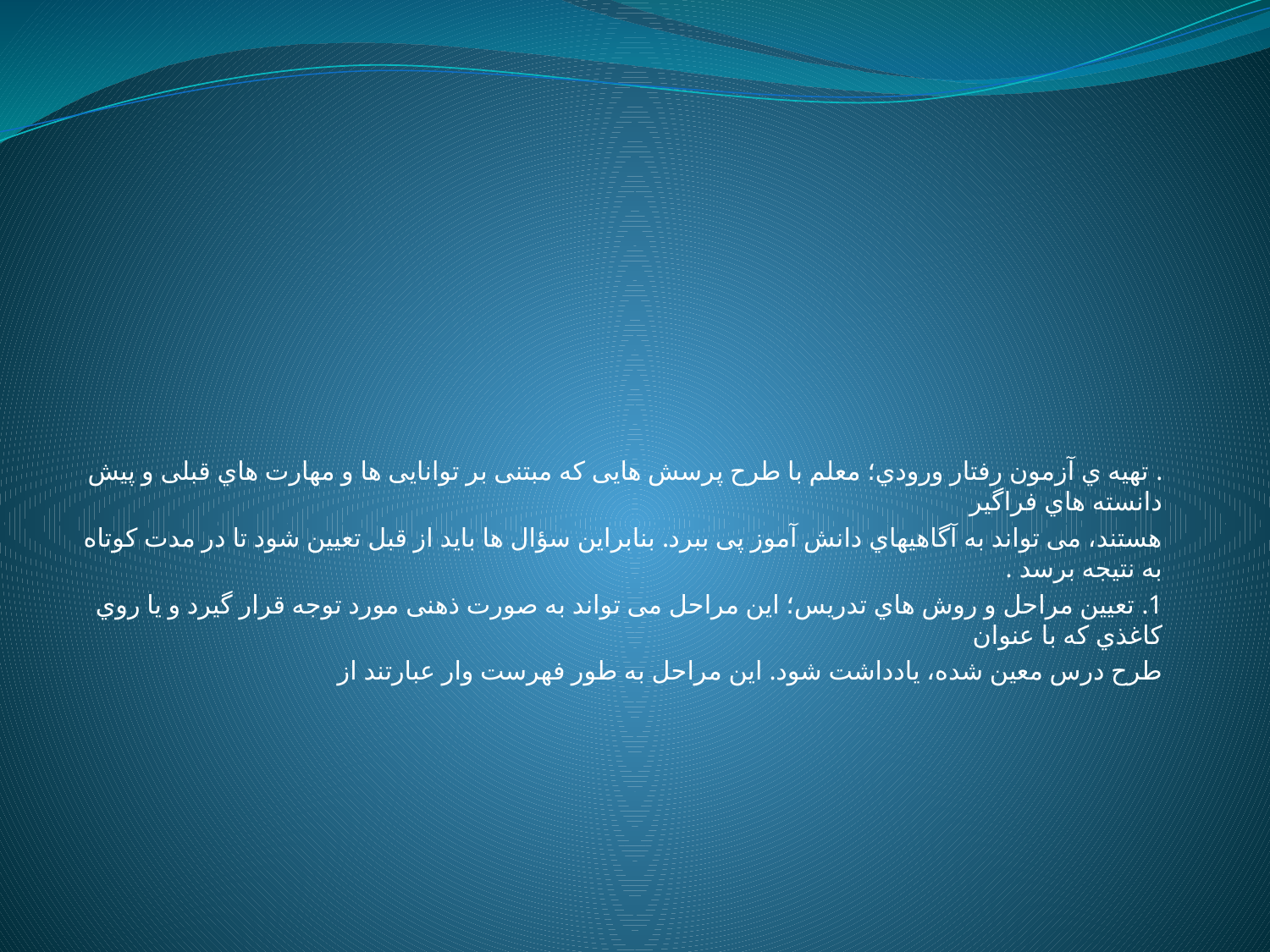

#
. تهیه ي آزمون رفتار ورودي؛ معلم با طرح پرسش هایی که مبتنی بر توانایی ها و مهارت هاي قبلی و پیش دانسته هاي فراگیر
هستند، می تواند به آگاهیهاي دانش آموز پی ببرد. بنابراین سؤال ها باید از قبل تعیین شود تا در مدت کوتاه به نتیجه برسد .
1. تعیین مراحل و روش هاي تدریس؛ این مراحل می تواند به صورت ذهنی مورد توجه قرار گیرد و یا روي کاغذي که با عنوان
طرح درس معین شده، یادداشت شود. این مراحل به طور فهرست وار عبارتند از